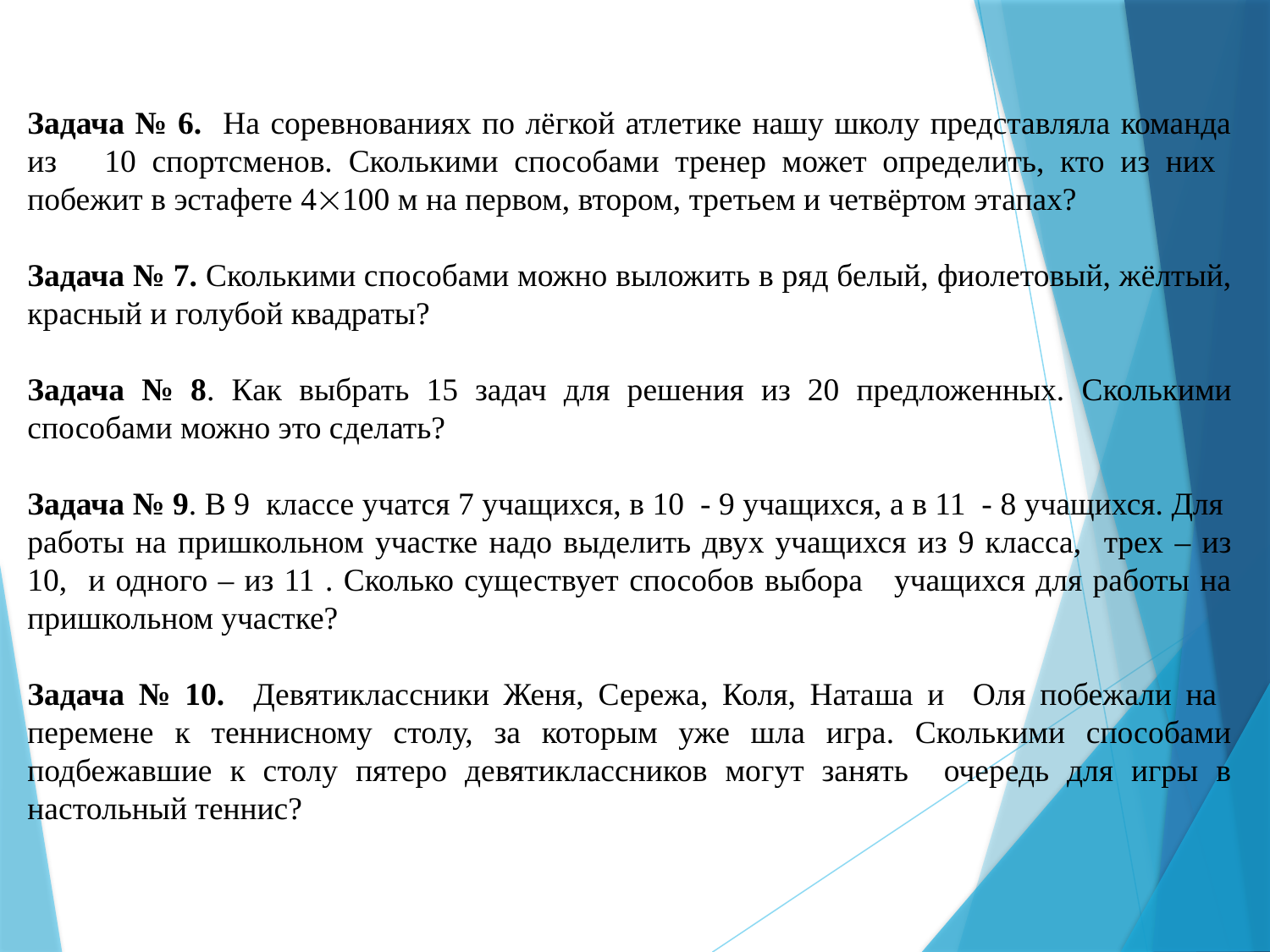

Задача № 6.  На соревнованиях по лёгкой атлетике нашу школу представляла команда из   10 спортсменов. Сколькими способами тренер может определить, кто из них  побежит в эстафете 4×100 м на первом, втором, третьем и четвёртом этапах?

Задача № 7. Сколькими способами можно выложить в ряд белый, фиолетовый, жёлтый, красный и голубой квадраты?

Задача № 8. Как выбрать 15 задач для решения из 20 предложенных. Сколькими способами можно это сделать?

Задача № 9. В 9  классе учатся 7 учащихся, в 10  - 9 учащихся, а в 11  - 8 учащихся. Для  работы на пришкольном участке надо выделить двух учащихся из 9 класса,  трех – из 10,  и одного – из 11 . Сколько существует способов выбора   учащихся для работы на пришкольном участке?

Задача № 10.  Девятиклассники Женя, Сережа, Коля, Наташа и  Оля побежали на  перемене к теннисному столу, за которым уже шла игра. Сколькими способами подбежавшие к столу пятеро девятиклассников могут занять  очередь для игры в настольный теннис?